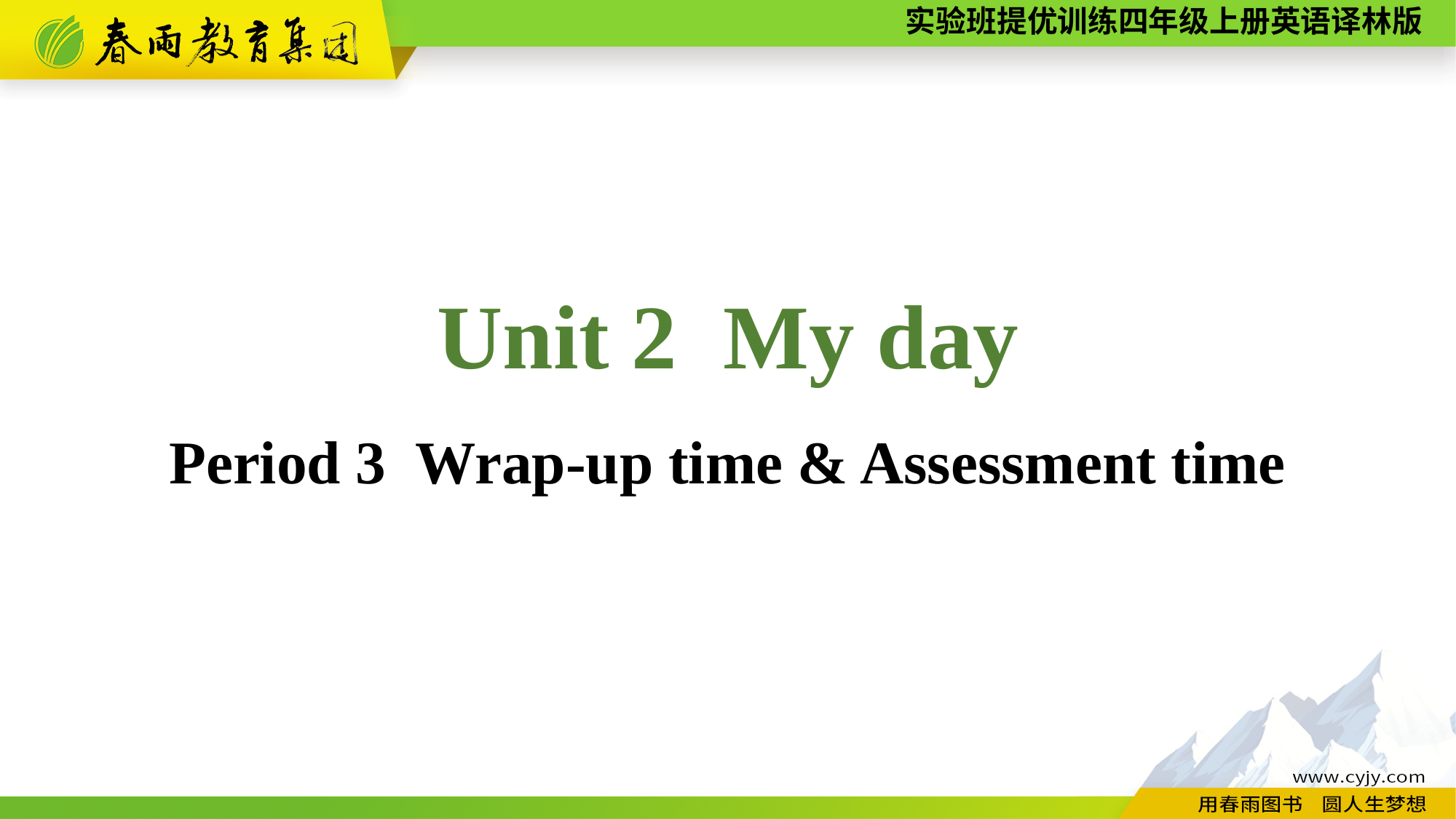

Unit 2  My day
Period 3  Wrap-up time & Assessment time